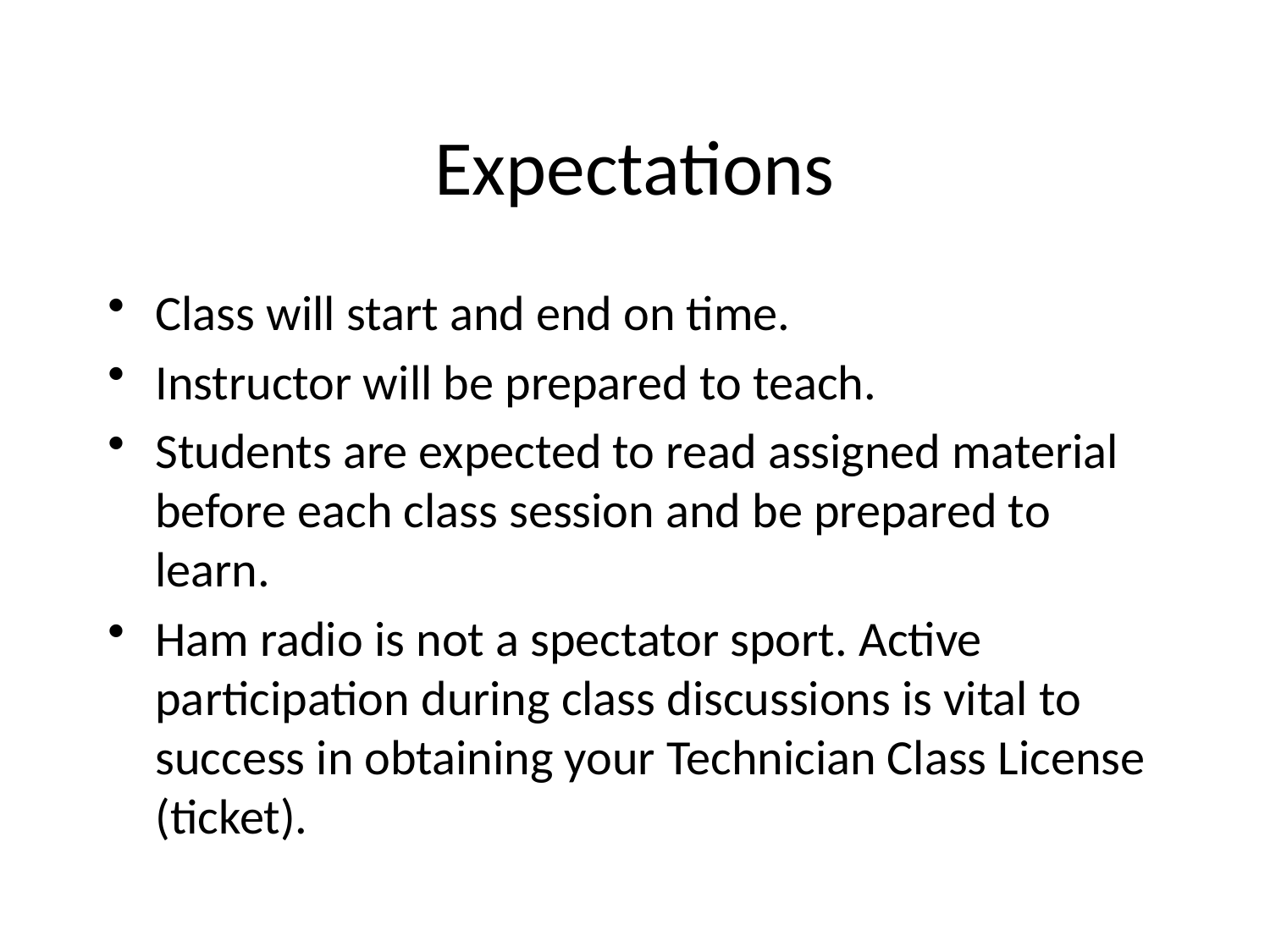

Expectations
Class will start and end on time.
Instructor will be prepared to teach.
Students are expected to read assigned material before each class session and be prepared to learn.
Ham radio is not a spectator sport. Active participation during class discussions is vital to success in obtaining your Technician Class License (ticket).